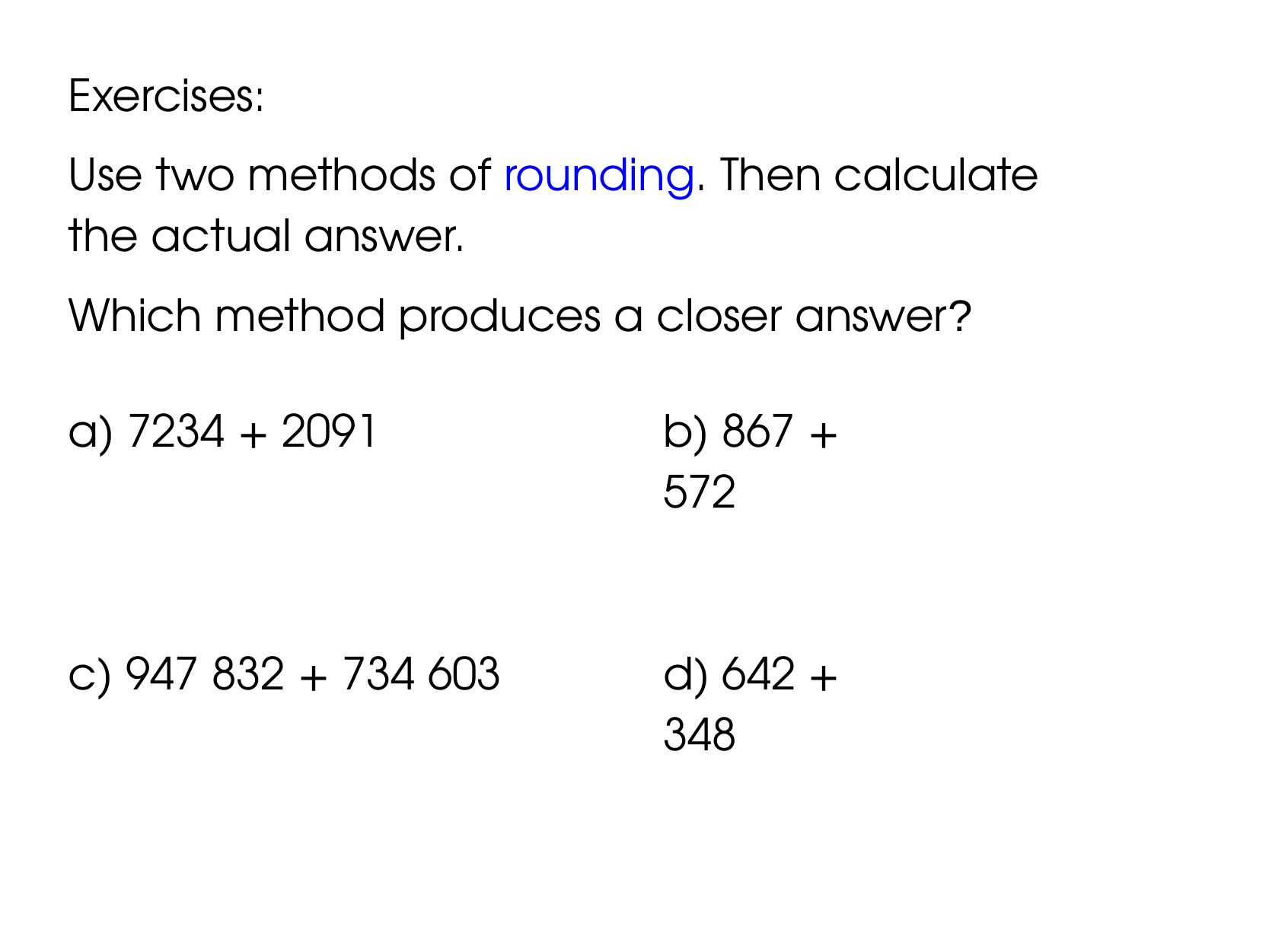

Exercises:
Use two methods of rounding. Then calculate
the actual answer.
Which method produces a closer answer?
a) 7234 + 2091
b) 867 + 572
c) 947 832 + 734 603
d) 642 + 348